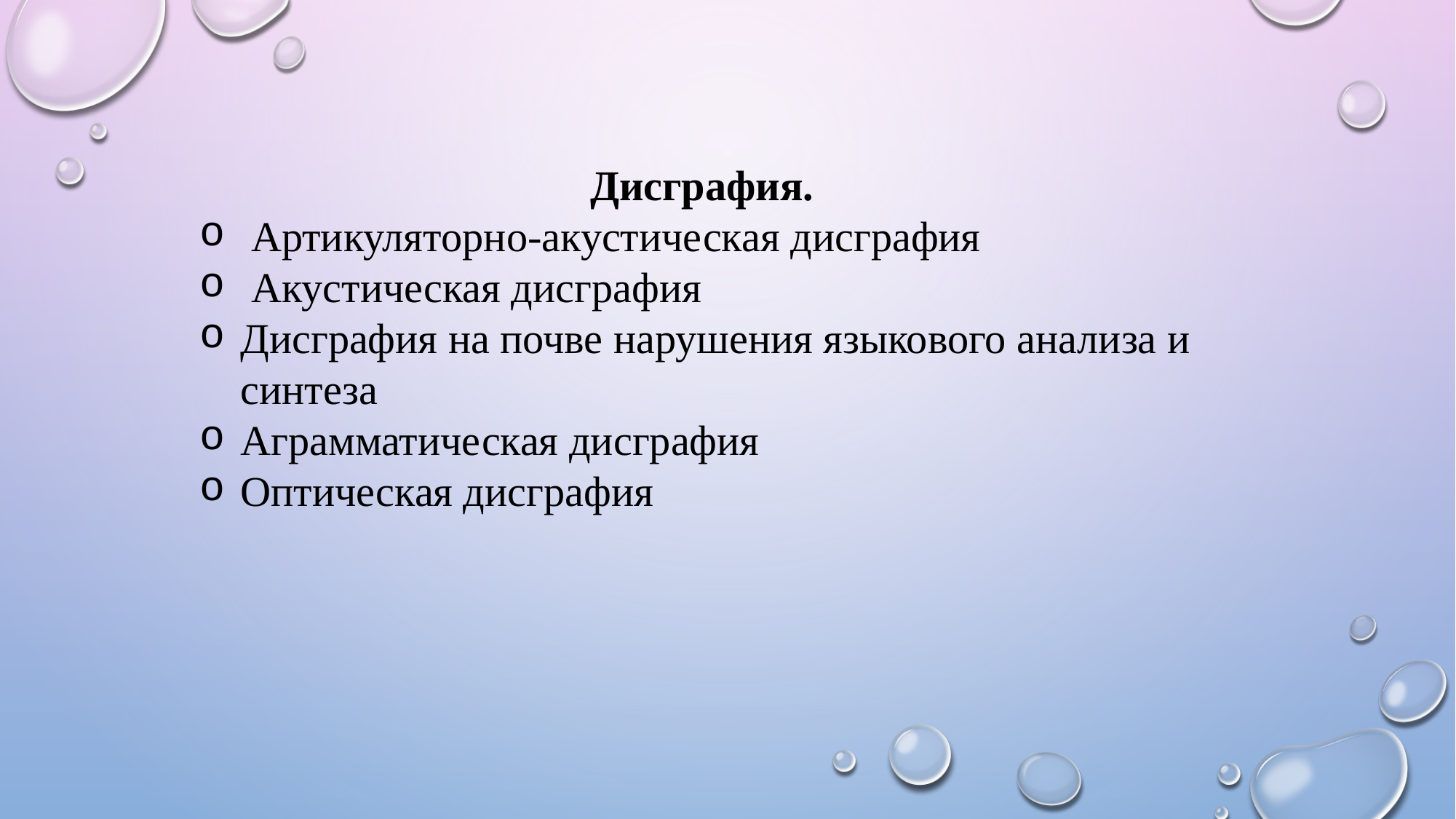

Дисграфия.
 Артикуляторно-акустическая дисграфия
 Акустическая дисграфия
Дисграфия на почве нарушения языкового анализа и синтеза
Аграмматическая дисграфия
Оптическая дисграфия